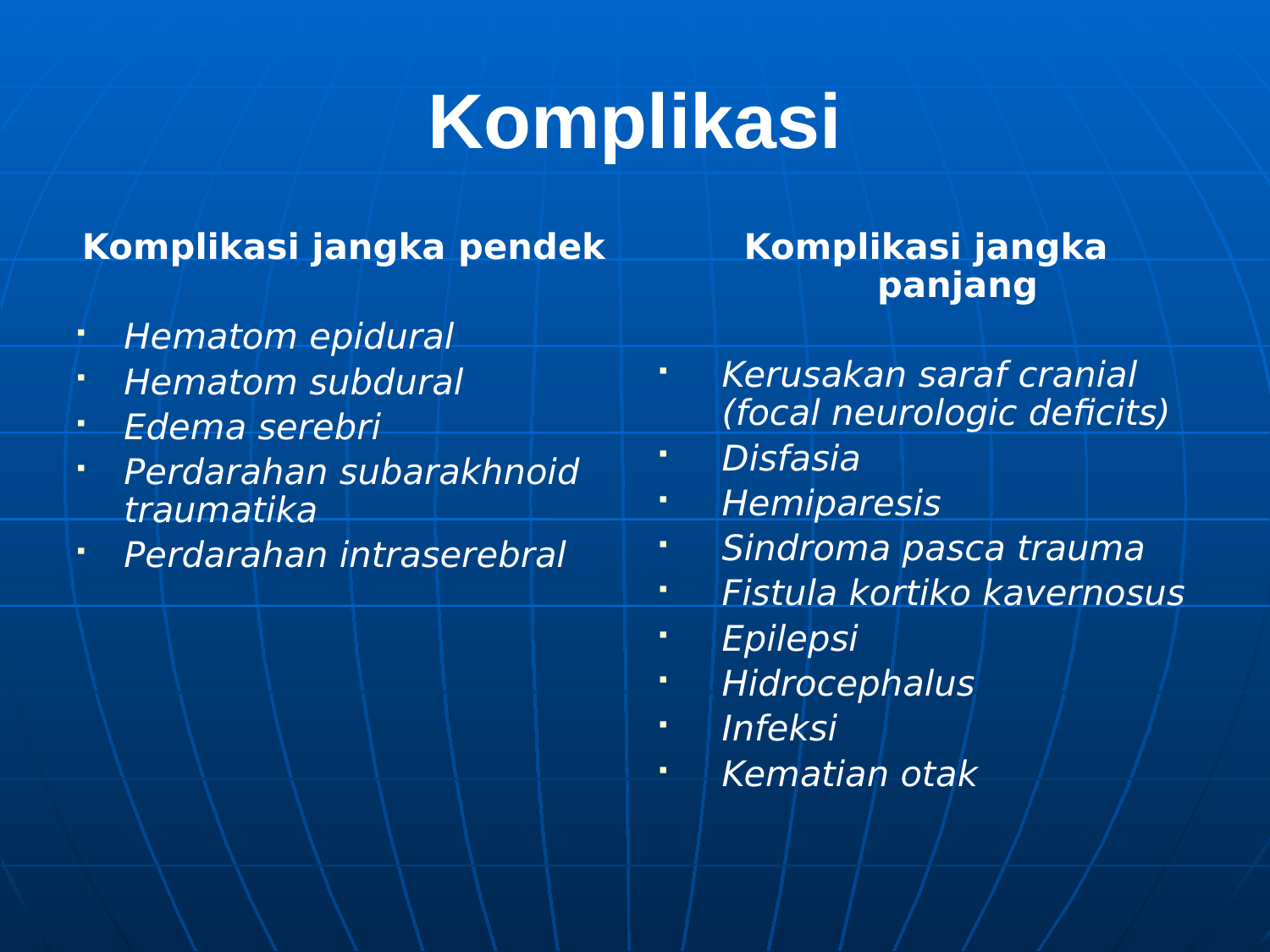

Komplikasi
Komplikasi jangka pendek

Hematom epidural
Hematom subdural
Edema serebri
Perdarahan subarakhnoid traumatika
Perdarahan intraserebral
Komplikasi jangka panjang

Kerusakan saraf cranial (focal neurologic deficits)
Disfasia
Hemiparesis
Sindroma pasca trauma
Fistula kortiko kavernosus
Epilepsi
Hidrocephalus
Infeksi
Kematian otak